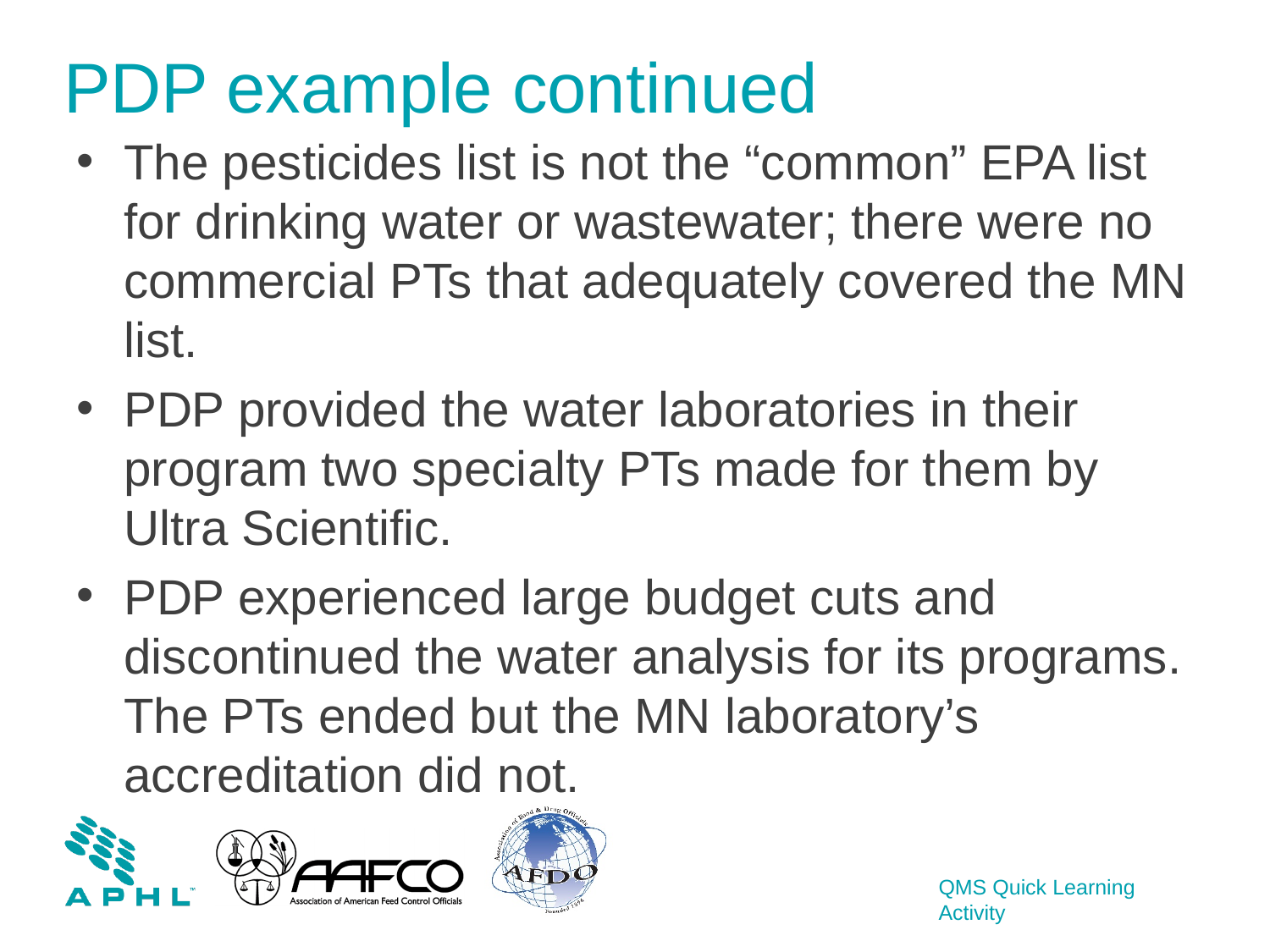

# PDP example continued
The pesticides list is not the “common” EPA list for drinking water or wastewater; there were no commercial PTs that adequately covered the MN list.
PDP provided the water laboratories in their program two specialty PTs made for them by Ultra Scientific.
PDP experienced large budget cuts and discontinued the water analysis for its programs. The PTs ended but the MN laboratory’s accreditation did not.